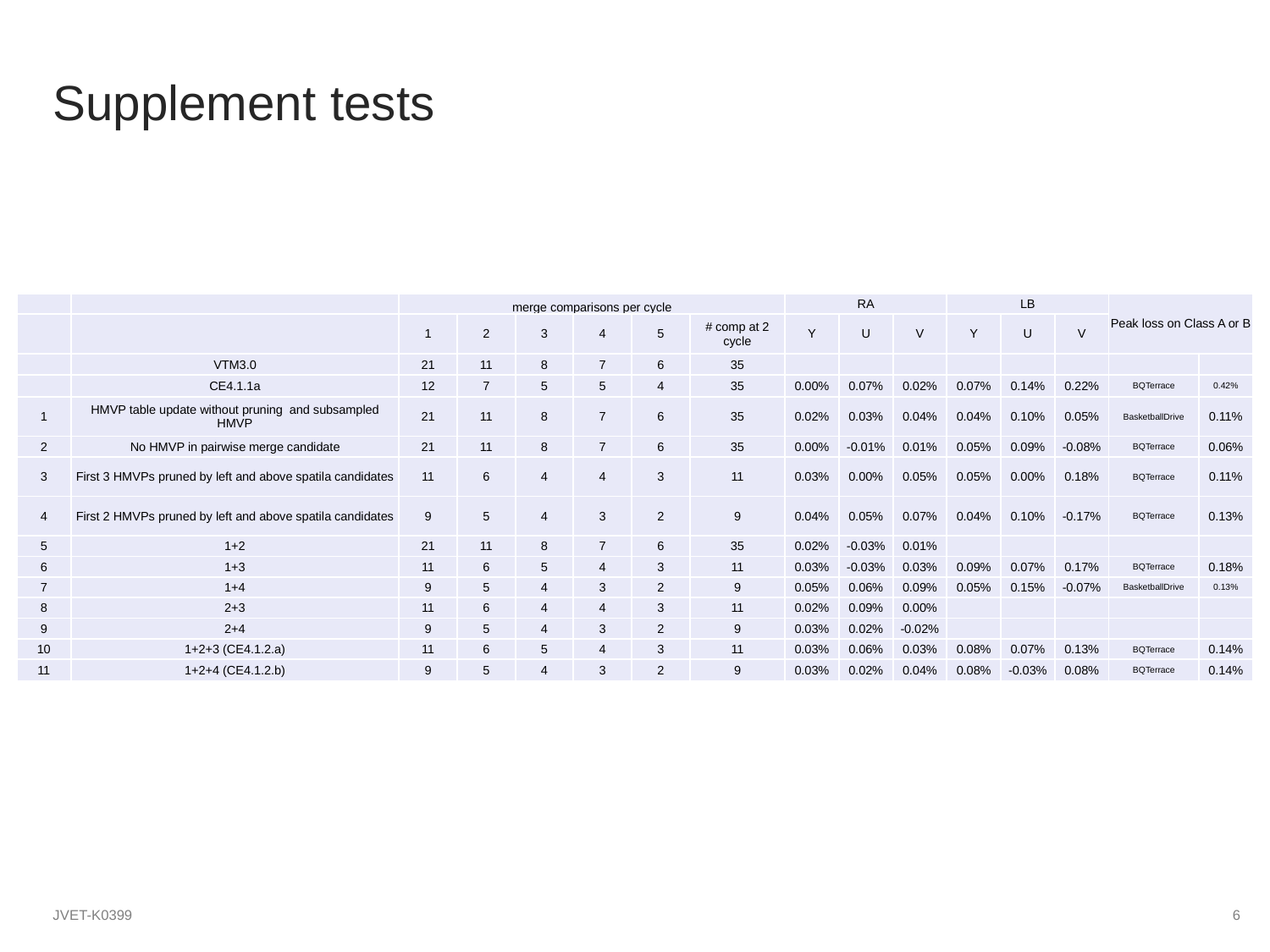

# Supplement tests
|  |  | merge comparisons per cycle |  |  |  |  |  | RA |  |  | LB |  |  | Peak loss on Class A or B |  |
| --- | --- | --- | --- | --- | --- | --- | --- | --- | --- | --- | --- | --- | --- | --- | --- |
|  |  | 1 | 2 | 3 | 4 | 5 | # comp at 2 cycle | Y | U | V | Y | U | V |  |  |
|  | VTM3.0 | 21 | 11 | 8 | 7 | 6 | 35 |  |  |  |  |  |  |  |  |
|  | CE4.1.1a | 12 | 7 | 5 | 5 | 4 | 35 | 0.00% | 0.07% | 0.02% | 0.07% | 0.14% | 0.22% | BQTerrace | 0.42% |
| 1 | HMVP table update without pruning and subsampled HMVP | 21 | 11 | 8 | 7 | 6 | 35 | 0.02% | 0.03% | 0.04% | 0.04% | 0.10% | 0.05% | BasketballDrive | 0.11% |
| 2 | No HMVP in pairwise merge candidate | 21 | 11 | 8 | 7 | 6 | 35 | 0.00% | -0.01% | 0.01% | 0.05% | 0.09% | -0.08% | BQTerrace | 0.06% |
| 3 | First 3 HMVPs pruned by left and above spatila candidates | 11 | 6 | 4 | 4 | 3 | 11 | 0.03% | 0.00% | 0.05% | 0.05% | 0.00% | 0.18% | BQTerrace | 0.11% |
| 4 | First 2 HMVPs pruned by left and above spatila candidates | 9 | 5 | 4 | 3 | 2 | 9 | 0.04% | 0.05% | 0.07% | 0.04% | 0.10% | -0.17% | BQTerrace | 0.13% |
| 5 | 1+2 | 21 | 11 | 8 | 7 | 6 | 35 | 0.02% | -0.03% | 0.01% |  |  |  |  |  |
| 6 | 1+3 | 11 | 6 | 5 | 4 | 3 | 11 | 0.03% | -0.03% | 0.03% | 0.09% | 0.07% | 0.17% | BQTerrace | 0.18% |
| 7 | 1+4 | 9 | 5 | 4 | 3 | 2 | 9 | 0.05% | 0.06% | 0.09% | 0.05% | 0.15% | -0.07% | BasketballDrive | 0.13% |
| 8 | 2+3 | 11 | 6 | 4 | 4 | 3 | 11 | 0.02% | 0.09% | 0.00% |  |  |  |  |  |
| 9 | 2+4 | 9 | 5 | 4 | 3 | 2 | 9 | 0.03% | 0.02% | -0.02% |  |  |  |  |  |
| 10 | 1+2+3 (CE4.1.2.a) | 11 | 6 | 5 | 4 | 3 | 11 | 0.03% | 0.06% | 0.03% | 0.08% | 0.07% | 0.13% | BQTerrace | 0.14% |
| 11 | 1+2+4 (CE4.1.2.b) | 9 | 5 | 4 | 3 | 2 | 9 | 0.03% | 0.02% | 0.04% | 0.08% | -0.03% | 0.08% | BQTerrace | 0.14% |
JVET-K0399